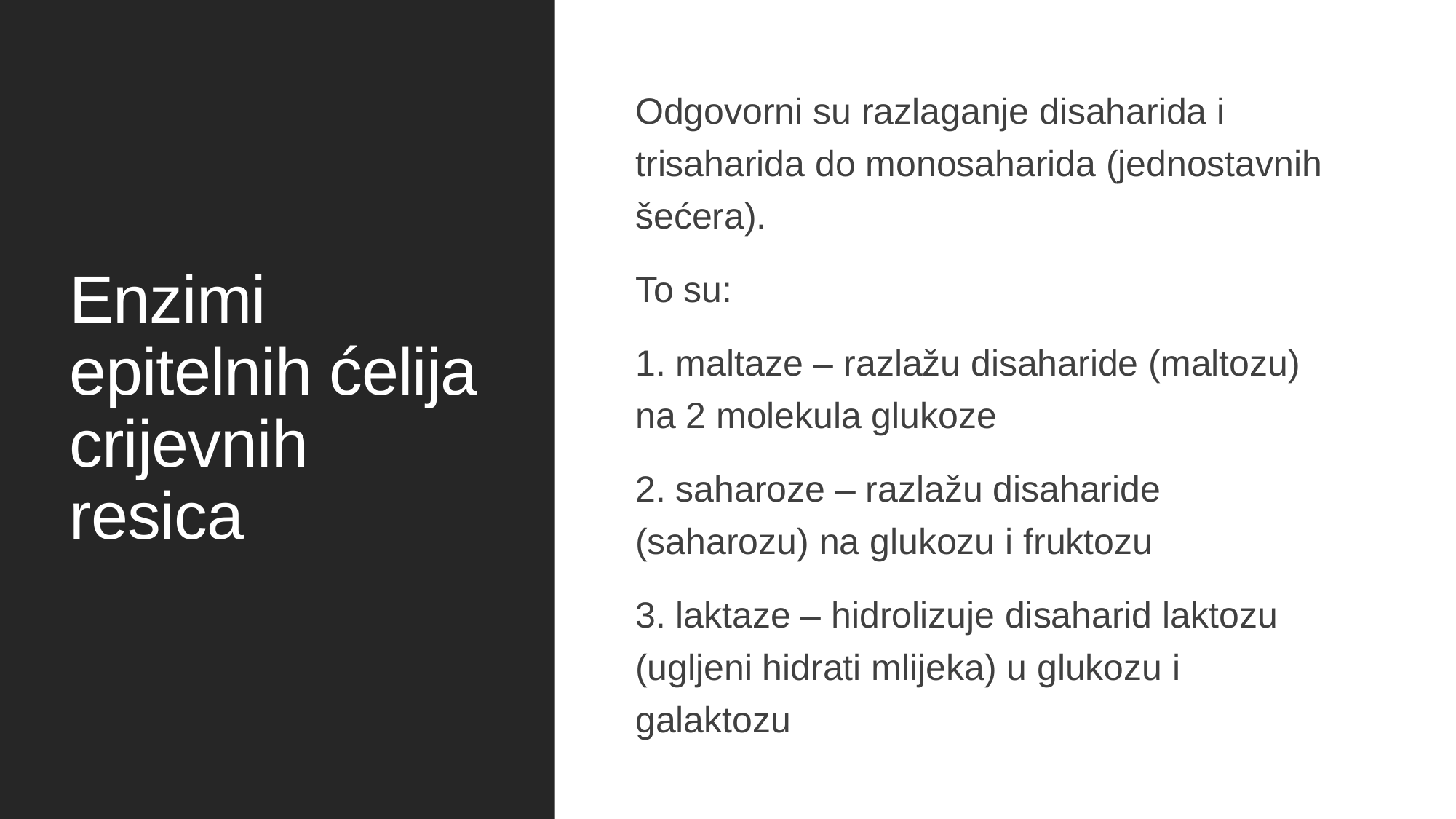

# Enzimi epitelnih ćelija crijevnih resica
Odgovorni su razlaganje disaharida i trisaharida do monosaharida (jednostavnih šećera).
To su:
1. maltaze – razlažu disaharide (maltozu) na 2 molekula glukoze
2. saharoze – razlažu disaharide (saharozu) na glukozu i fruktozu
3. laktaze – hidrolizuje disaharid laktozu (ugljeni hidrati mlijeka) u glukozu i galaktozu